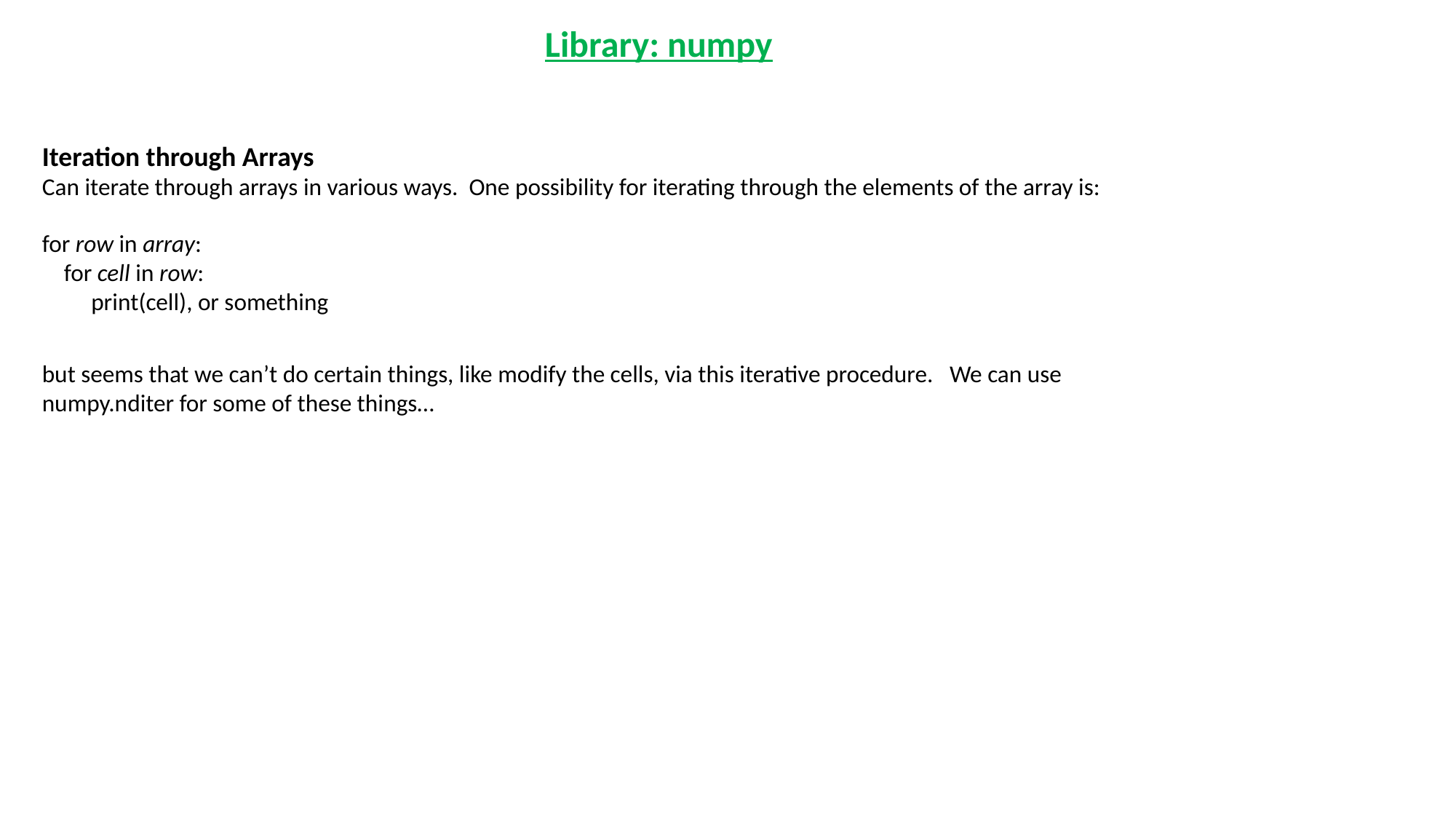

Library: numpy
Iteration through Arrays
Can iterate through arrays in various ways.  One possibility for iterating through the elements of the array is:
for row in array:
    for cell in row:
         print(cell), or something
but seems that we can’t do certain things, like modify the cells, via this iterative procedure.   We can use numpy.nditer for some of these things…